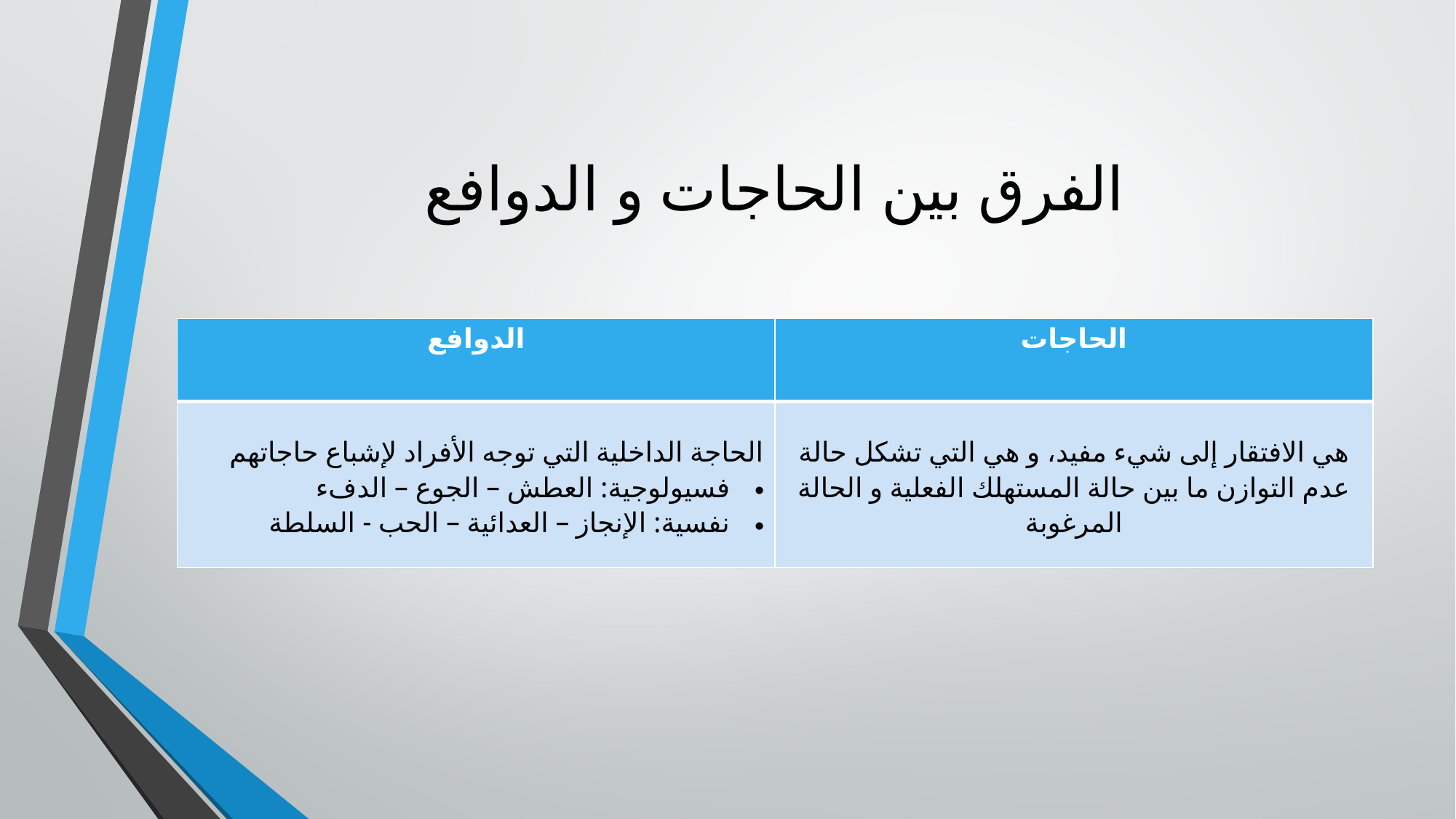

# الفرق بين الحاجات و الدوافع
| الدوافع | الحاجات |
| --- | --- |
| الحاجة الداخلية التي توجه الأفراد لإشباع حاجاتهم فسيولوجية: العطش – الجوع – الدفء نفسية: الإنجاز – العدائية – الحب - السلطة | هي الافتقار إلى شيء مفيد، و هي التي تشكل حالة عدم التوازن ما بين حالة المستهلك الفعلية و الحالة المرغوبة |